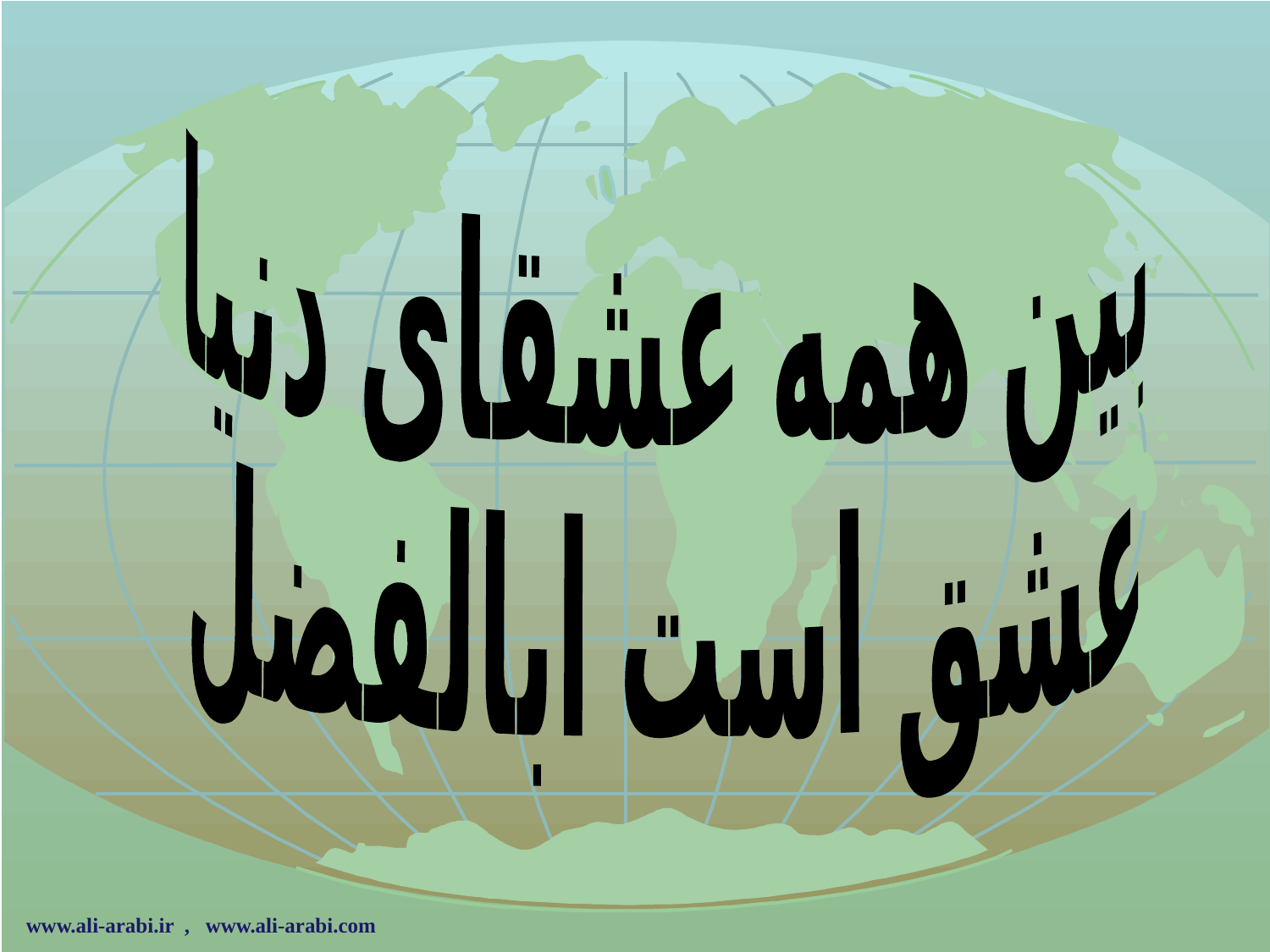

بین همه عشقای دنیا
عشق است ابالفضل